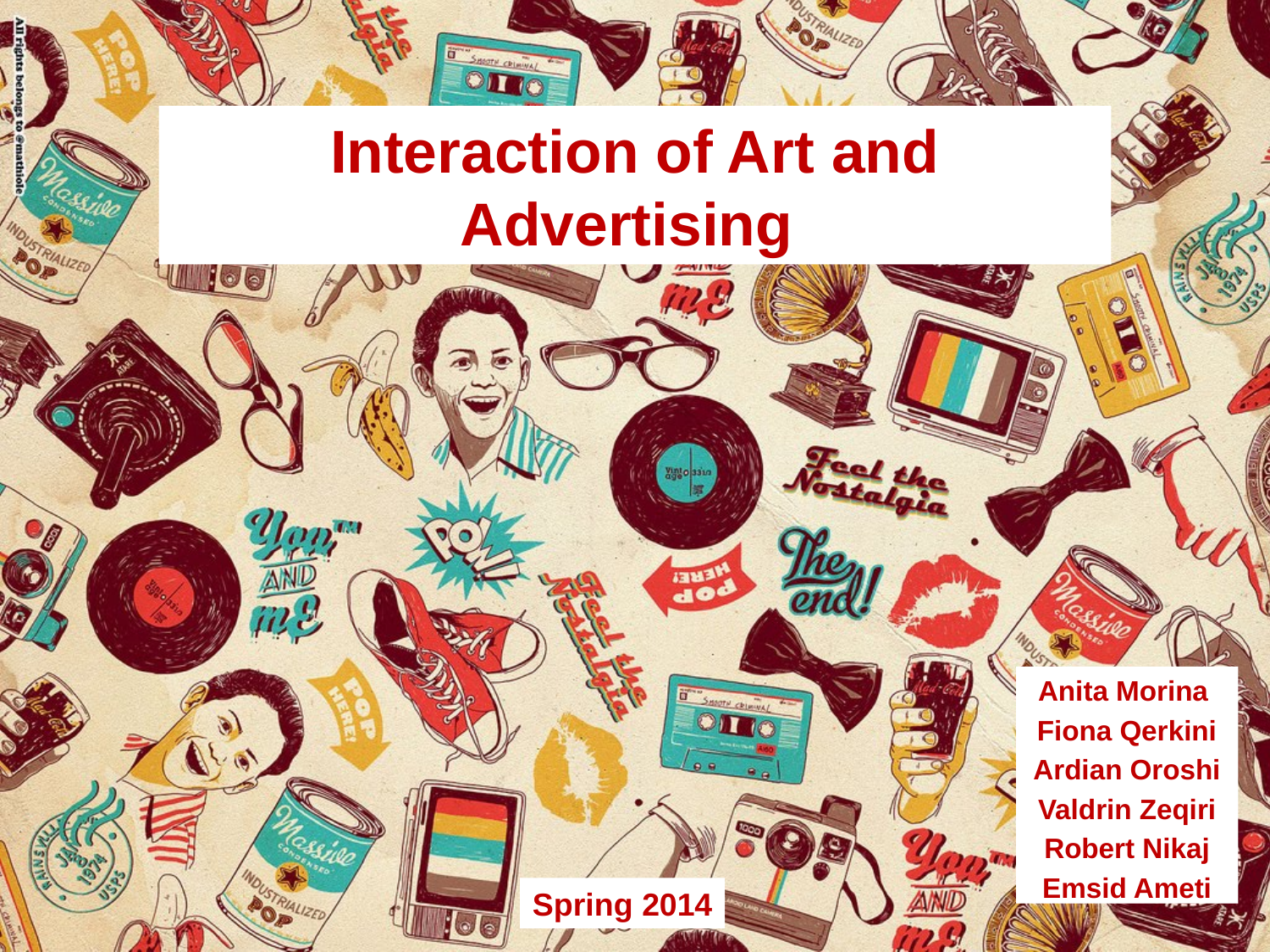

# Interaction of Art and Advertising
Anita Morina
Fiona Qerkini
Ardian Oroshi
Valdrin Zeqiri
Robert Nikaj
Emsid Ameti

Spring 2014